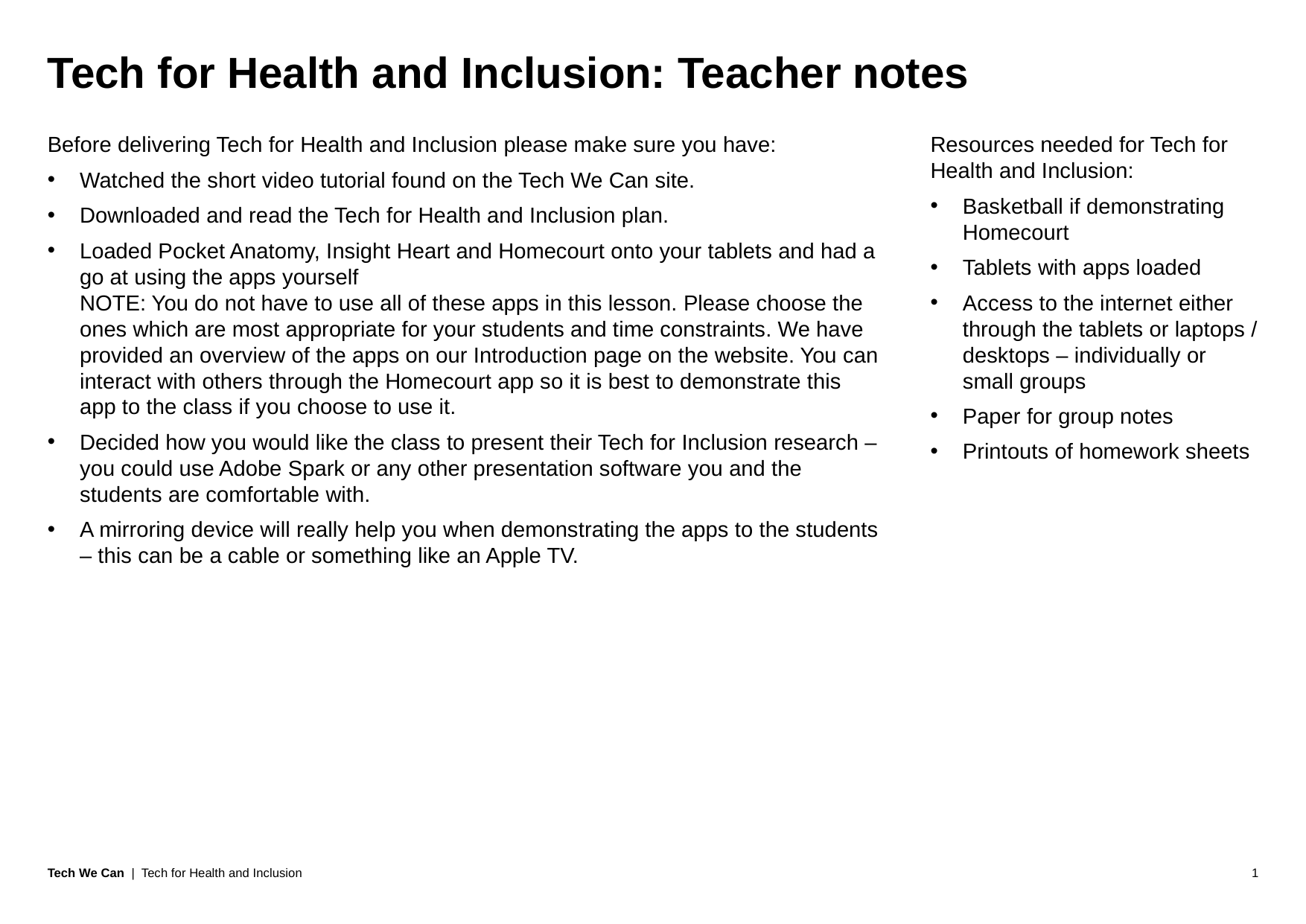

# Tech for Health and Inclusion: Teacher notes
Before delivering Tech for Health and Inclusion please make sure you have:
Watched the short video tutorial found on the Tech We Can site.
Downloaded and read the Tech for Health and Inclusion plan.
Loaded Pocket Anatomy, Insight Heart and Homecourt onto your tablets and had a go at using the apps yourself
NOTE: You do not have to use all of these apps in this lesson. Please choose the ones which are most appropriate for your students and time constraints. We have provided an overview of the apps on our Introduction page on the website. You can interact with others through the Homecourt app so it is best to demonstrate this app to the class if you choose to use it.
Decided how you would like the class to present their Tech for Inclusion research – you could use Adobe Spark or any other presentation software you and the students are comfortable with.
A mirroring device will really help you when demonstrating the apps to the students – this can be a cable or something like an Apple TV.

Resources needed for Tech for Health and Inclusion:
Basketball if demonstrating Homecourt
Tablets with apps loaded
Access to the internet either through the tablets or laptops / desktops – individually or small groups
Paper for group notes
Printouts of homework sheets
1